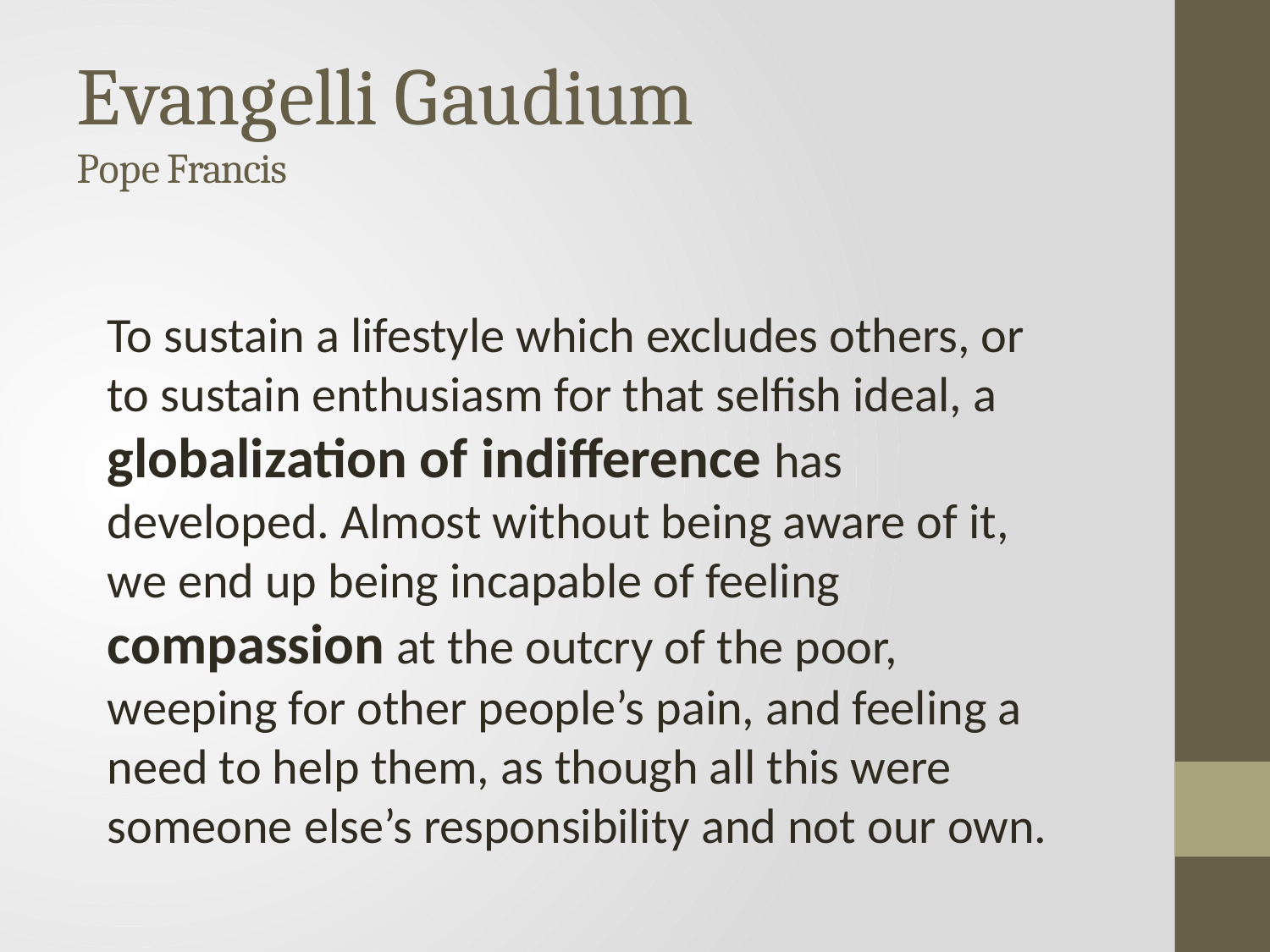

# Evangelli Gaudium Pope Francis
To sustain a lifestyle which excludes others, or to sustain enthusiasm for that selfish ideal, a globalization of indifference has developed. Almost without being aware of it, we end up being incapable of feeling compassion at the outcry of the poor, weeping for other people’s pain, and feeling a need to help them, as though all this were someone else’s responsibility and not our own.